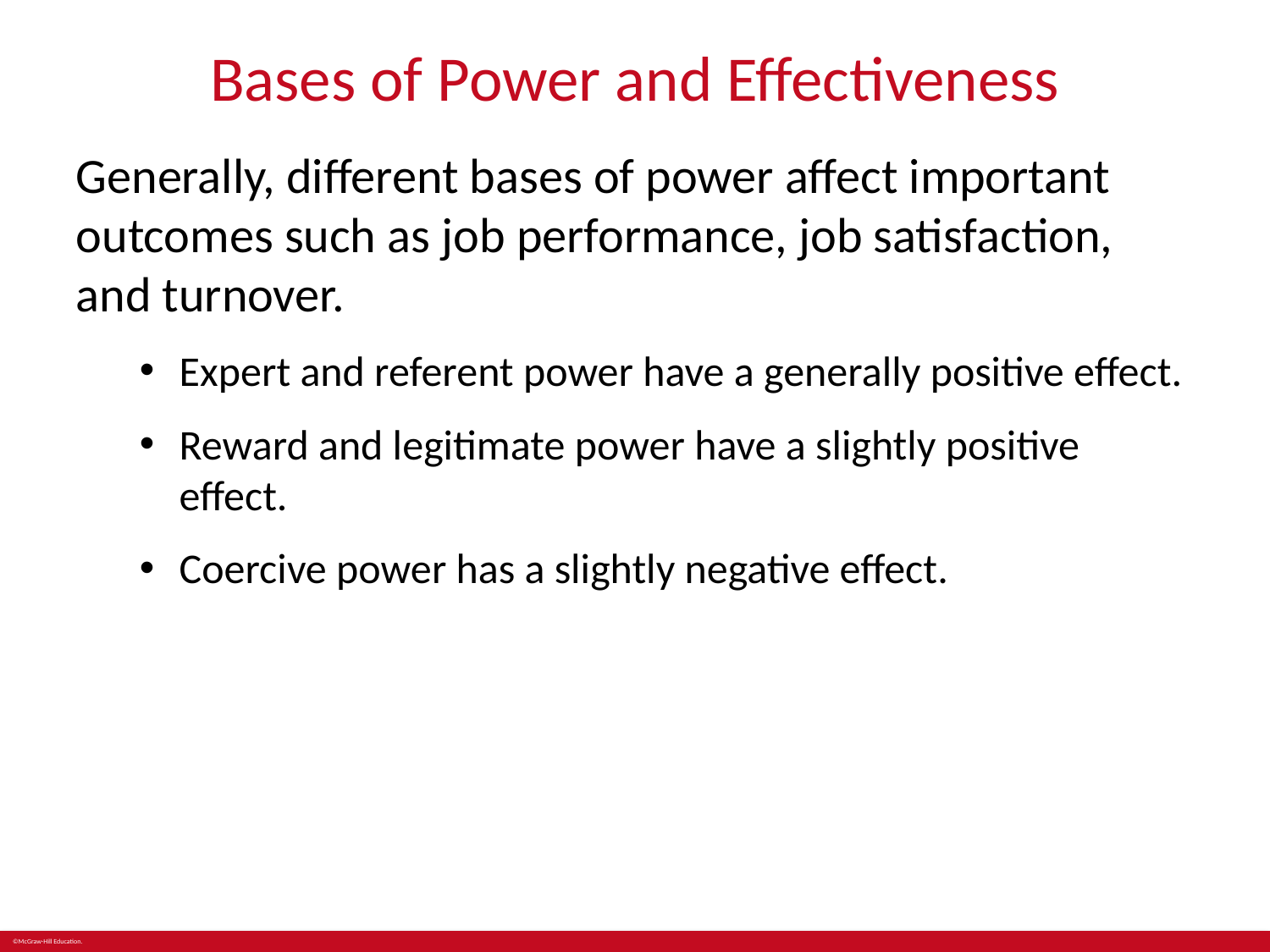

# Bases of Power and Effectiveness
Generally, different bases of power affect important outcomes such as job performance, job satisfaction, and turnover.
Expert and referent power have a generally positive effect.
Reward and legitimate power have a slightly positive effect.
Coercive power has a slightly negative effect.